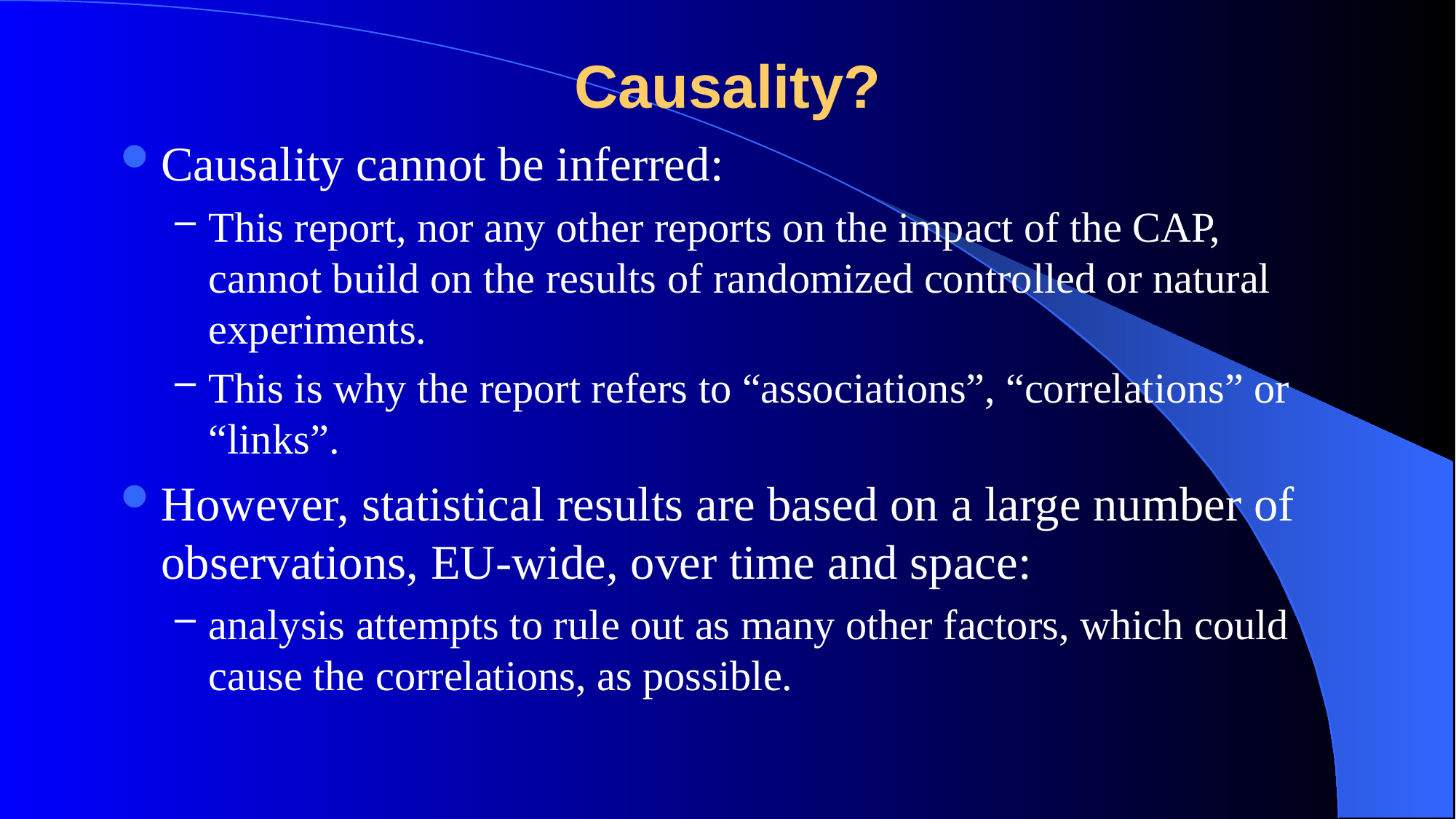

# Causality?
Causality cannot be inferred:
This report, nor any other reports on the impact of the CAP, cannot build on the results of randomized controlled or natural experiments.
This is why the report refers to “associations”, “correlations” or “links”.
However, statistical results are based on a large number of observations, EU-wide, over time and space:
analysis attempts to rule out as many other factors, which could cause the correlations, as possible.